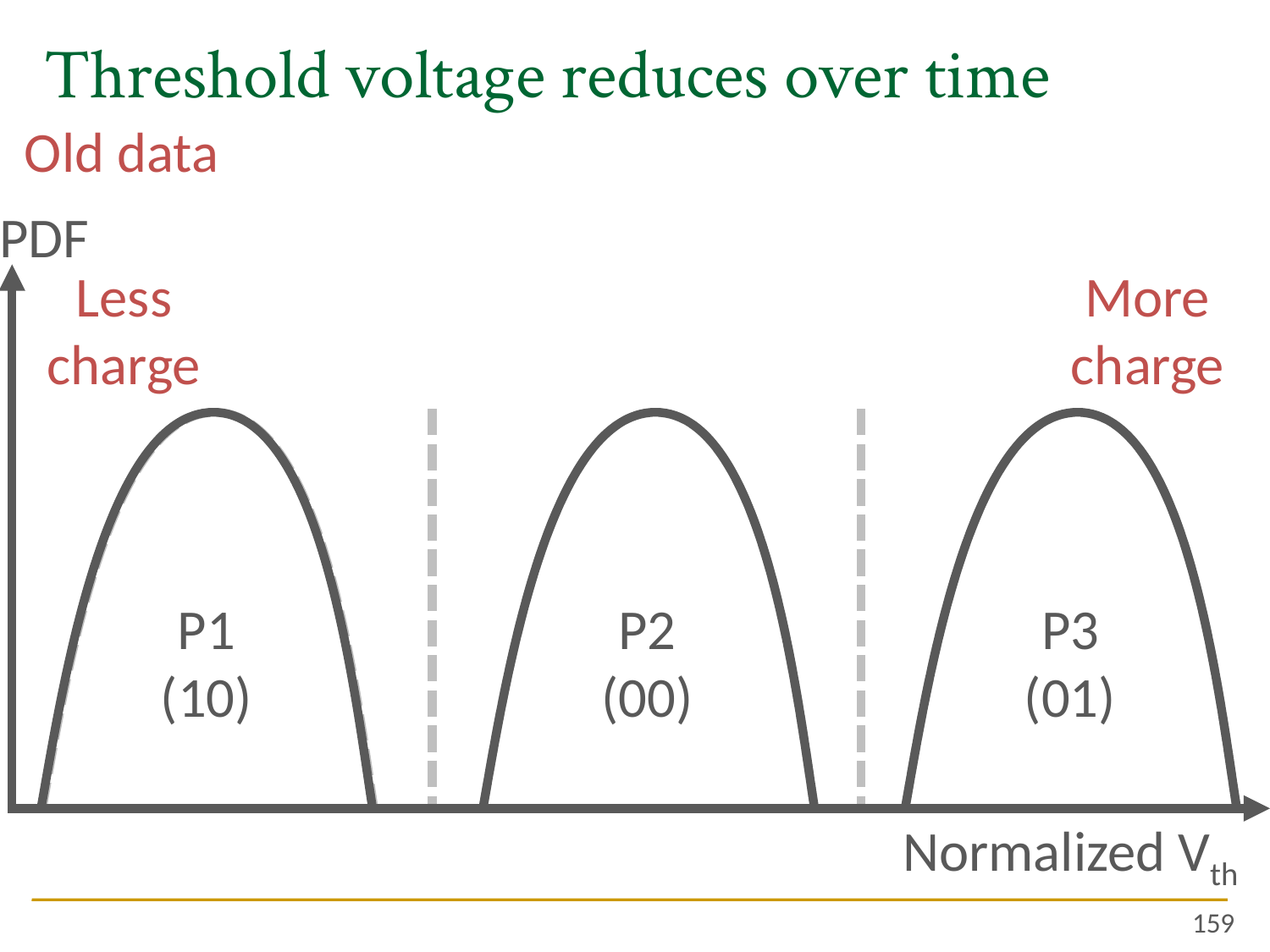

# Threshold voltage reduces over time
New data
Old data
PDF
Less charge
More charge

P1
(10)
P2
(00)
P3
(01)
Normalized Vth
159